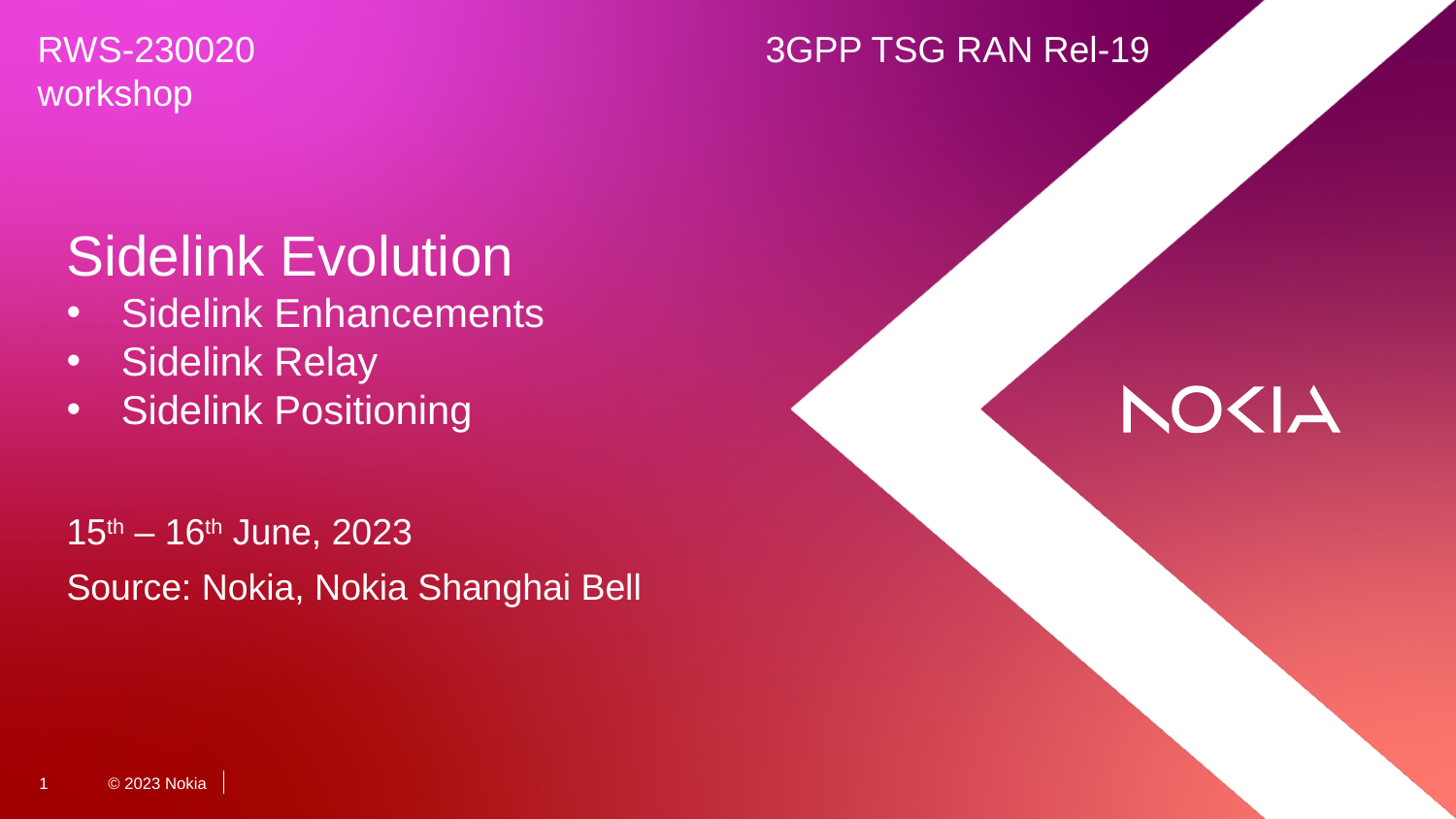

RWS-230020				3GPP TSG RAN Rel-19 workshop
Sidelink Evolution
Sidelink Enhancements
Sidelink Relay
Sidelink Positioning
15th – 16th June, 2023
Source: Nokia, Nokia Shanghai Bell